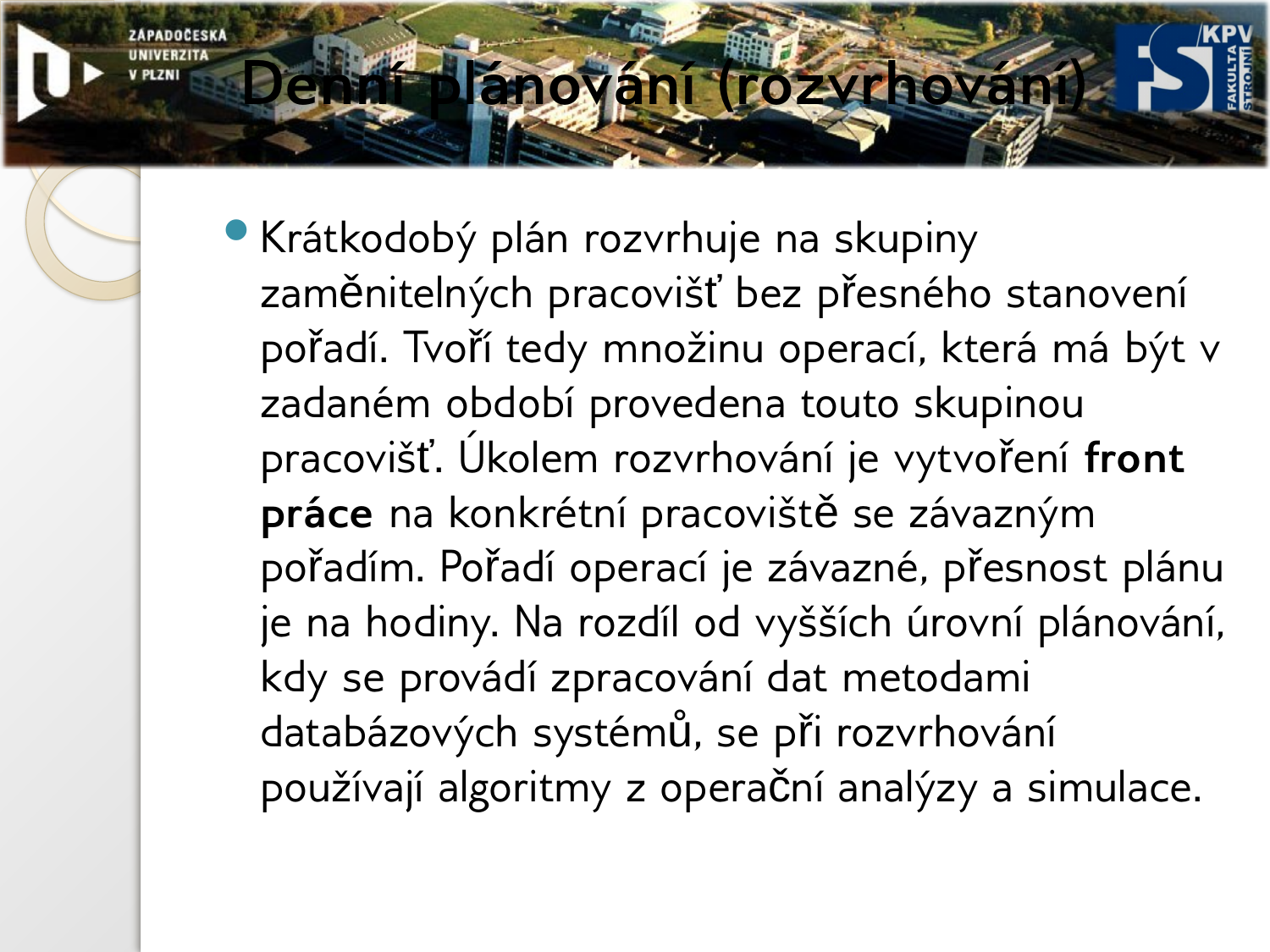

# Denní plánování (rozvrhování)
Krátkodobý plán rozvrhuje na skupiny zaměnitelných pracovišť bez přesného stanovení pořadí. Tvoří tedy množinu operací, která má být v zadaném období provedena touto skupinou pracovišť. Úkolem rozvrhování je vytvoření front práce na konkrétní pracoviště se závazným pořadím. Pořadí operací je závazné, přesnost plánu je na hodiny. Na rozdíl od vyšších úrovní plánování, kdy se provádí zpracování dat metodami databázových systémů, se při rozvrhování používají algoritmy z operační analýzy a simulace.